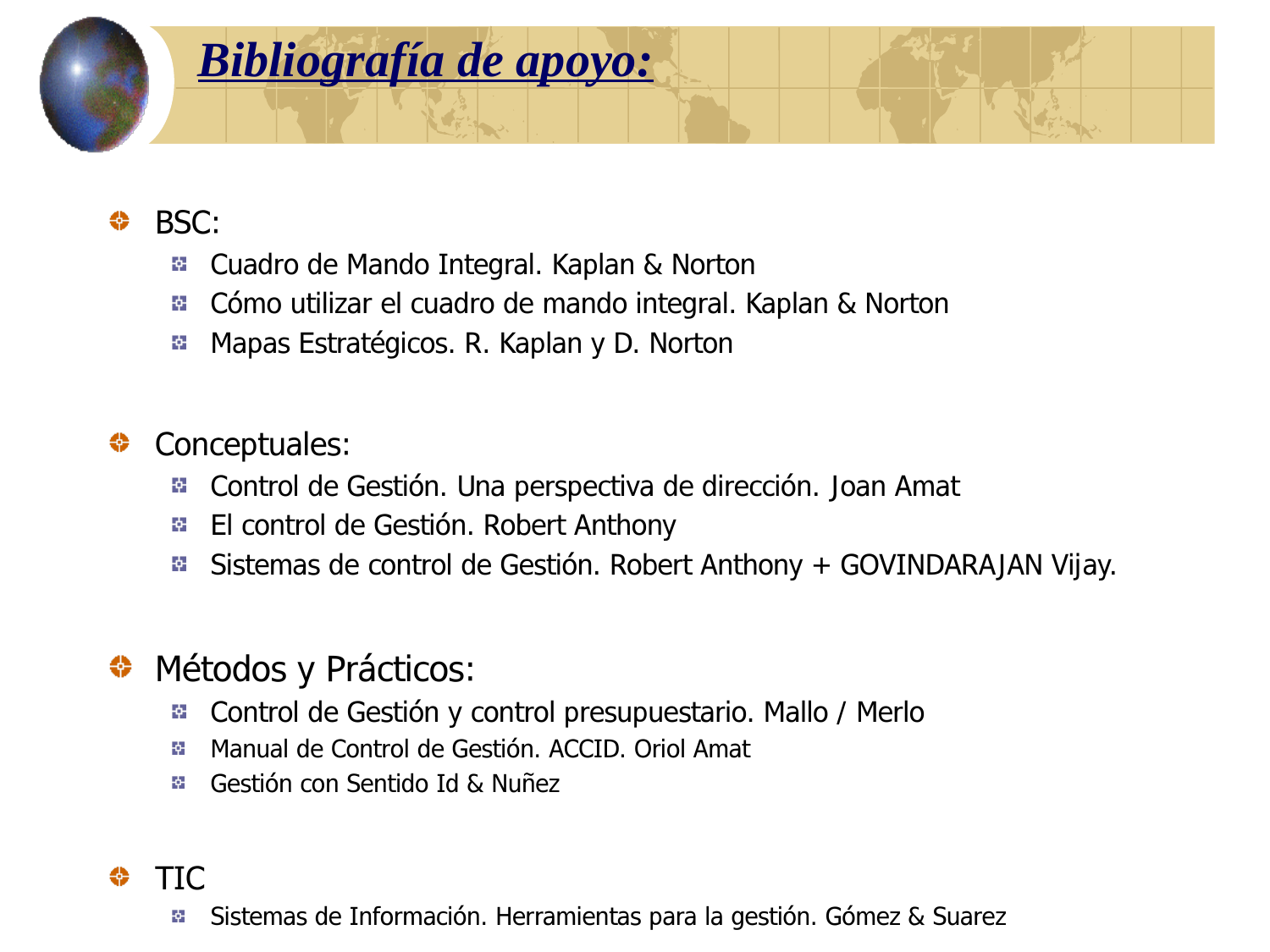

# Bibliografía de apoyo:
BSC:
Cuadro de Mando Integral. Kaplan & Norton
Cómo utilizar el cuadro de mando integral. Kaplan & Norton
Mapas Estratégicos. R. Kaplan y D. Norton

Conceptuales:
Control de Gestión. Una perspectiva de dirección. Joan Amat
El control de Gestión. Robert Anthony
Sistemas de control de Gestión. Robert Anthony + GOVINDARAJAN Vijay.

Métodos y Prácticos:
Control de Gestión y control presupuestario. Mallo / Merlo
Manual de Control de Gestión. ACCID. Oriol Amat
Gestión con Sentido Id & Nuñez

TIC
Sistemas de Información. Herramientas para la gestión. Gómez & Suarez